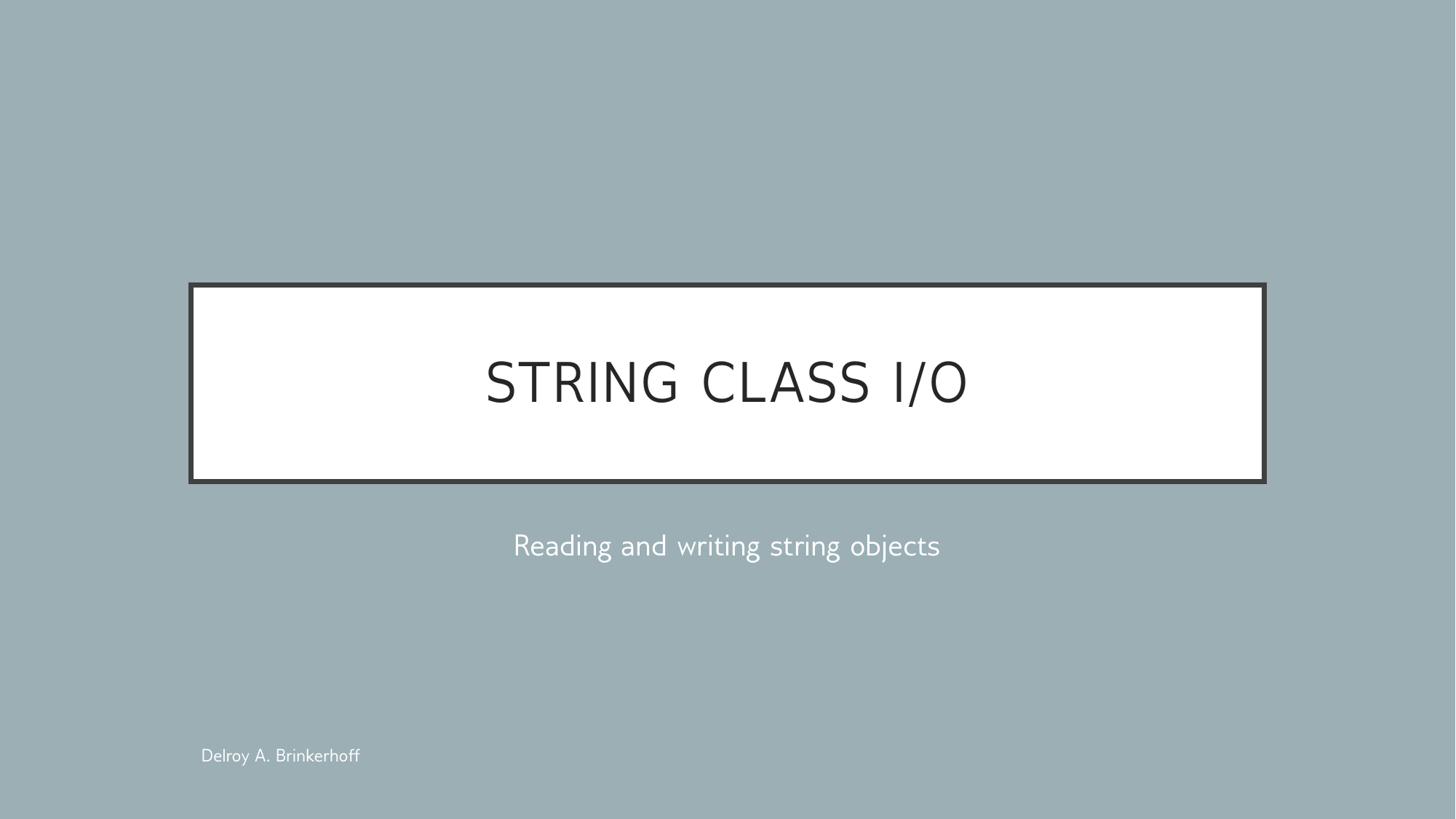

# String Class I/o
Reading and writing string objects
Delroy A. Brinkerhoff